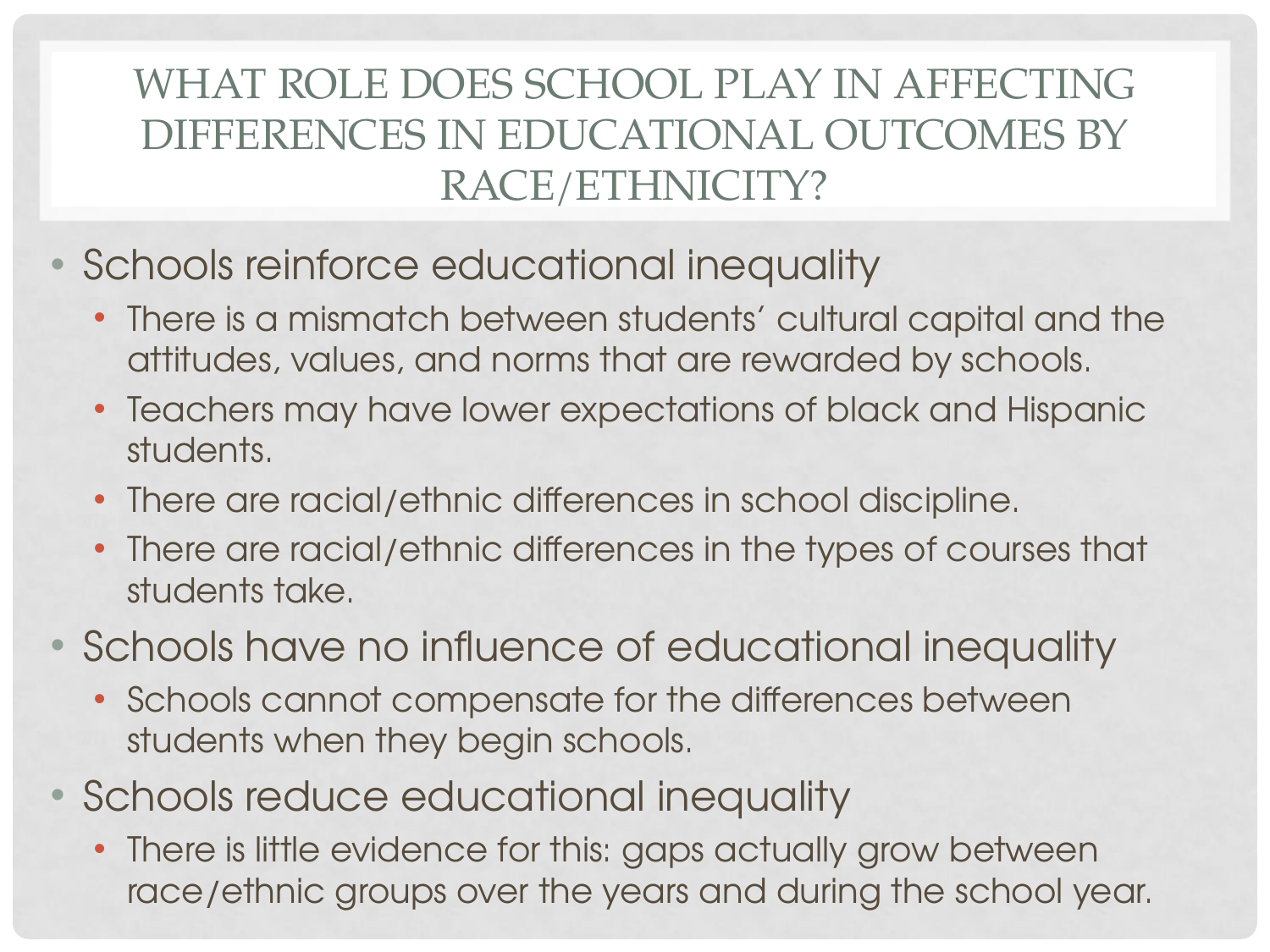

# WHAT ROLE DOES SCHOOL PLAY IN AFFECTING DIFFERENCES IN EDUCATIONAL OUTCOMES BY RACE/ETHNICITY?
Schools reinforce educational inequality
There is a mismatch between students’ cultural capital and the attitudes, values, and norms that are rewarded by schools.
Teachers may have lower expectations of black and Hispanic students.
There are racial/ethnic differences in school discipline.
There are racial/ethnic differences in the types of courses that students take.
Schools have no influence of educational inequality
Schools cannot compensate for the differences between students when they begin schools.
Schools reduce educational inequality
There is little evidence for this: gaps actually grow between race/ethnic groups over the years and during the school year.